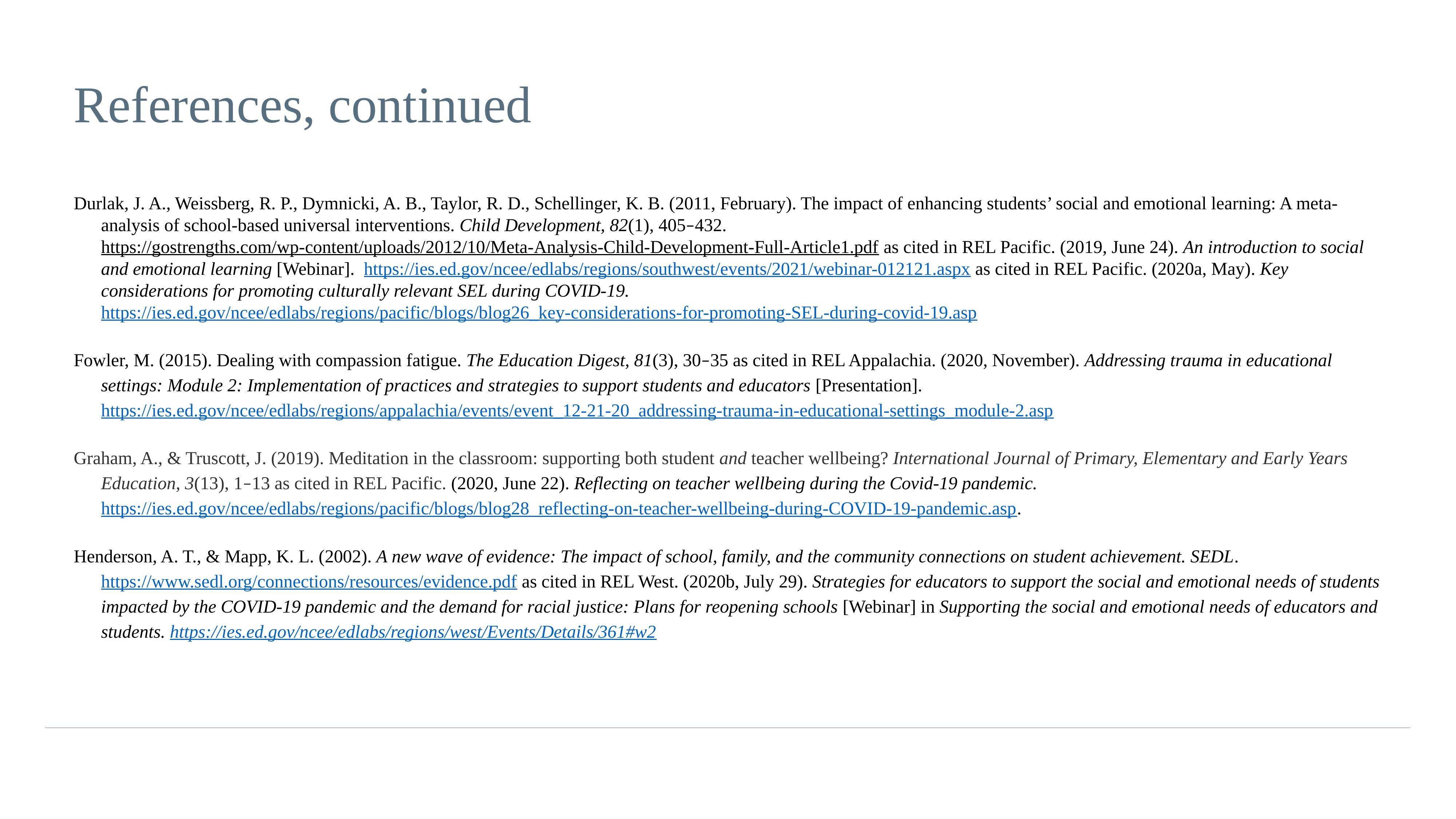

# References, continued-1
Durlak, J. A., Weissberg, R. P., Dymnicki, A. B., Taylor, R. D., Schellinger, K. B. (2011, February). The impact of enhancing students’ social and emotional learning: A meta-analysis of school-based universal interventions. Child Development, 82(1), 405–432. https://gostrengths.com/wp-content/uploads/2012/10/Meta-Analysis-Child-Development-Full-Article1.pdf as cited in REL Pacific. (2019, June 24). An introduction to social and emotional learning [Webinar].  https://ies.ed.gov/ncee/edlabs/regions/southwest/events/2021/webinar-012121.aspx as cited in REL Pacific. (2020a, May). Key considerations for promoting culturally relevant SEL during COVID-19. https://ies.ed.gov/ncee/edlabs/regions/pacific/blogs/blog26_key-considerations-for-promoting-SEL-during-covid-19.asp
Fowler, M. (2015). Dealing with compassion fatigue. The Education Digest, 81(3), 30–35 as cited in REL Appalachia. (2020, November). Addressing trauma in educational settings: Module 2: Implementation of practices and strategies to support students and educators [Presentation]. https://ies.ed.gov/ncee/edlabs/regions/appalachia/events/event_12-21-20_addressing-trauma-in-educational-settings_module-2.asp
Graham, A., & Truscott, J. (2019). Meditation in the classroom: supporting both student and teacher wellbeing? International Journal of Primary, Elementary and Early Years Education, 3(13), 1–13 as cited in REL Pacific. (2020, June 22). Reflecting on teacher wellbeing during the Covid-19 pandemic. https://ies.ed.gov/ncee/edlabs/regions/pacific/blogs/blog28_reflecting-on-teacher-wellbeing-during-COVID-19-pandemic.asp.
Henderson, A. T., & Mapp, K. L. (2002). A new wave of evidence: The impact of school, family, and the community connections on student achievement. SEDL. https://www.sedl.org/connections/resources/evidence.pdf as cited in REL West. (2020b, July 29). Strategies for educators to support the social and emotional needs of students impacted by the COVID-19 pandemic and the demand for racial justice: Plans for reopening schools [Webinar] in Supporting the social and emotional needs of educators and students. https://ies.ed.gov/ncee/edlabs/regions/west/Events/Details/361#w2